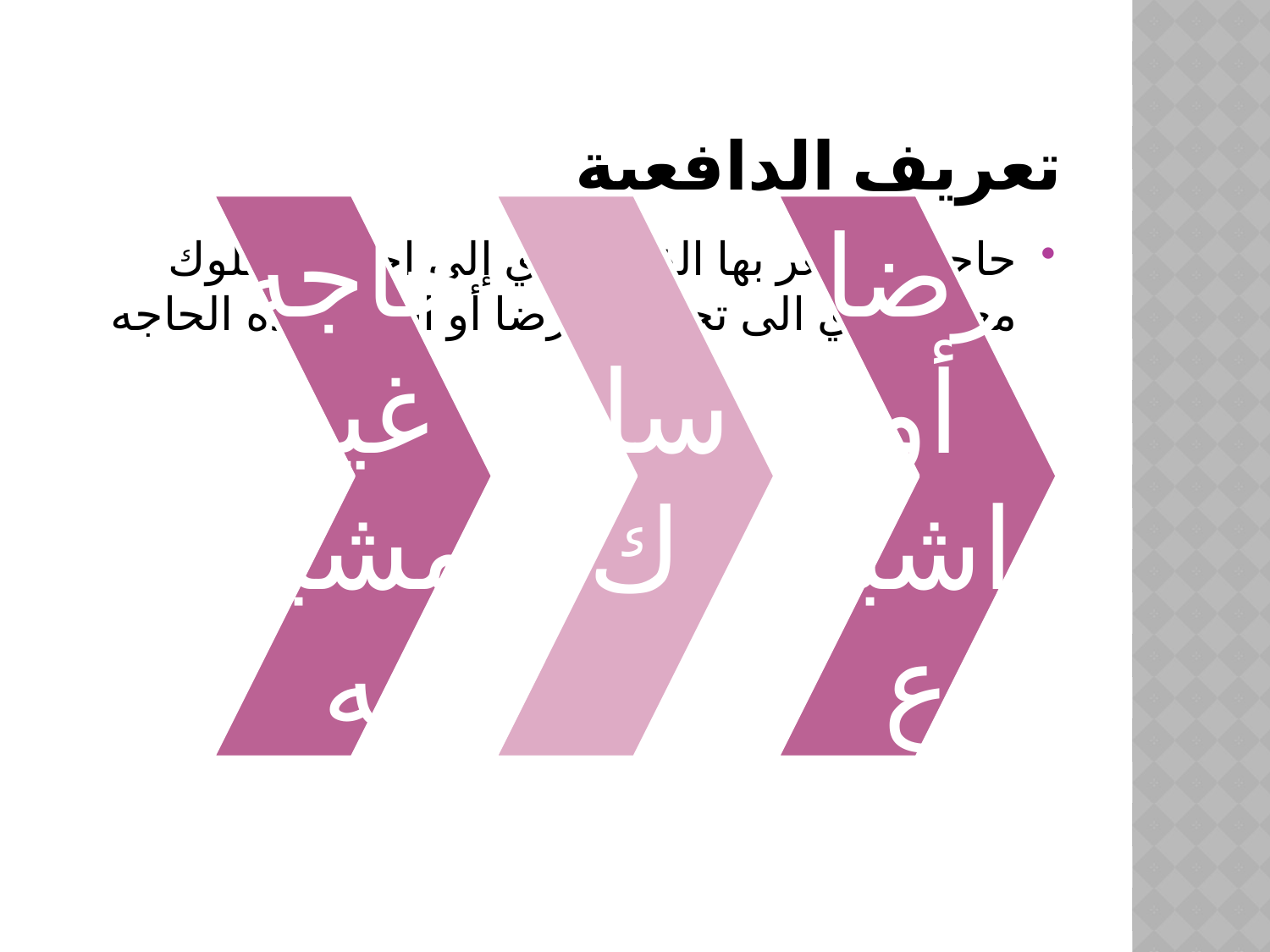

# تعريف الدافعية
سلوك
رضا أو اشباع
حاجات يشعر بها الفرد تؤدي إلى احداث سلوك معين يؤدي الى تحقيق الرضا أو اشباع هذه الحاجه